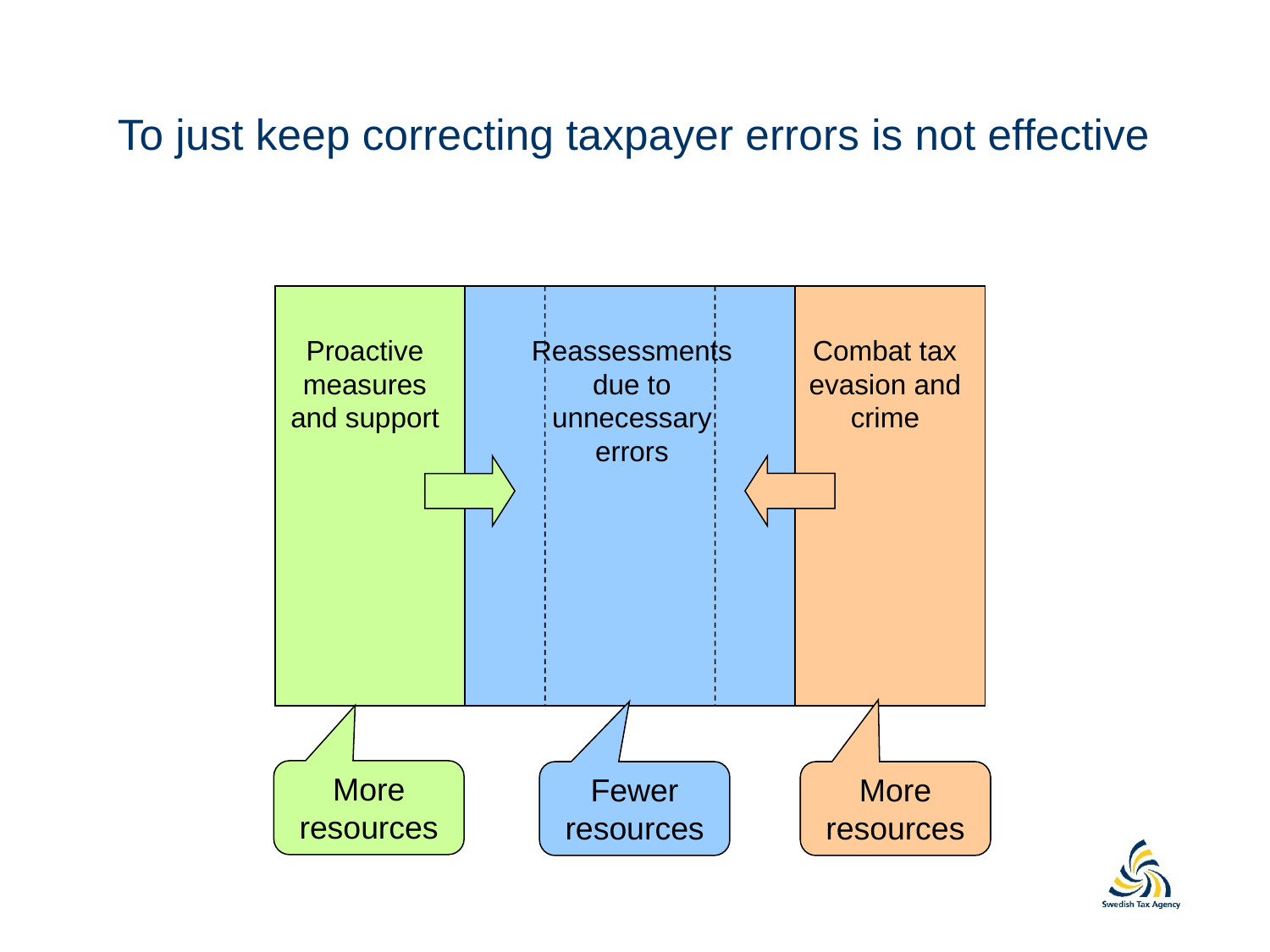

# To just keep correcting taxpayer errors is not effective

Proactive measures and support

Reassessments due to unnecessary errors

Combat tax evasion and crime

More
resources
Fewer
resources
More
resources